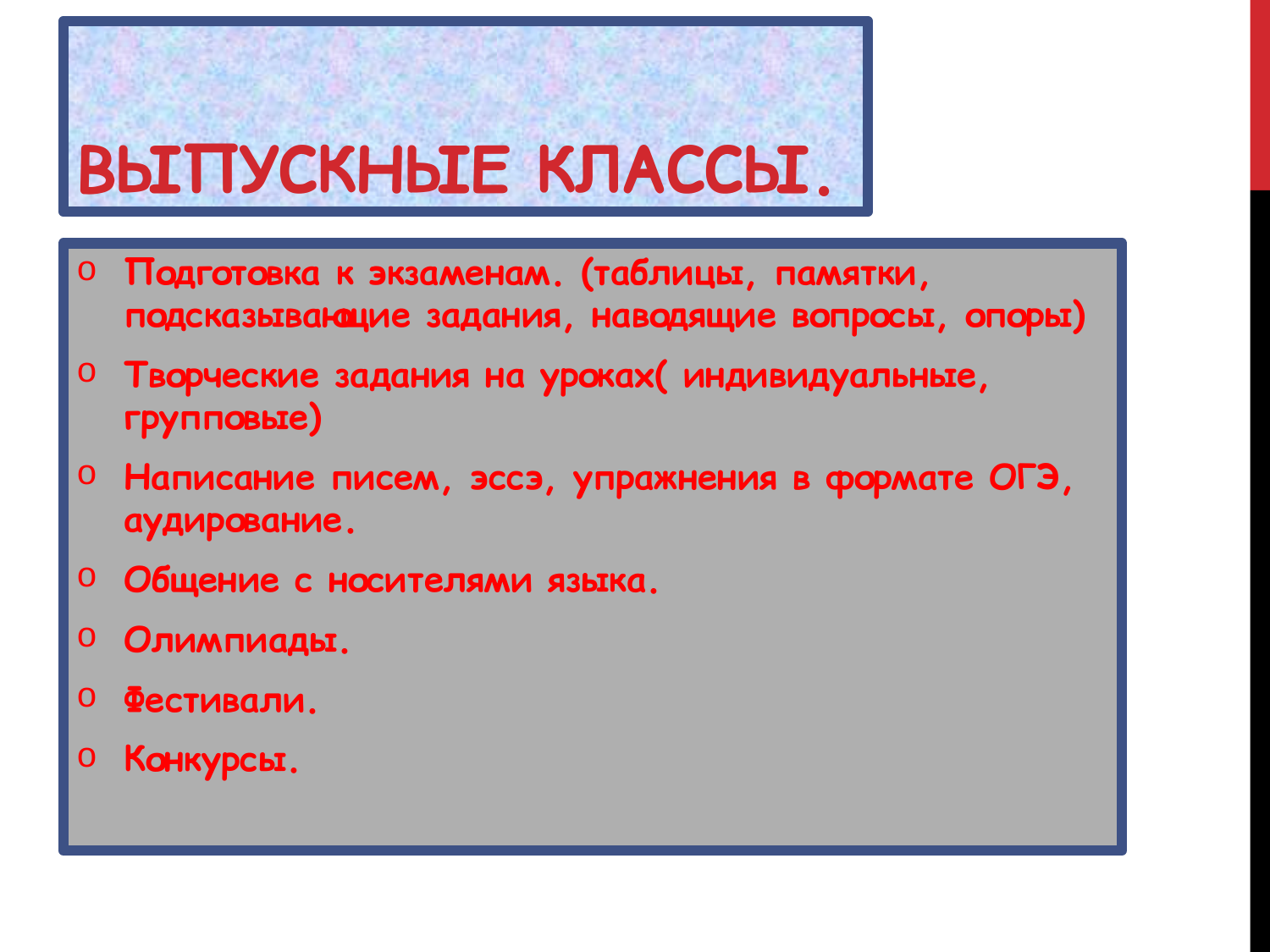

# Выпускные классы.
Подготовка к экзаменам. (таблицы, памятки, подсказывающие задания, наводящие вопросы, опоры)
Творческие задания на уроках( индивидуальные, групповые)
Написание писем, эссэ, упражнения в формате ОГЭ, аудирование.
Общение с носителями языка.
Олимпиады.
Фестивали.
Конкурсы.